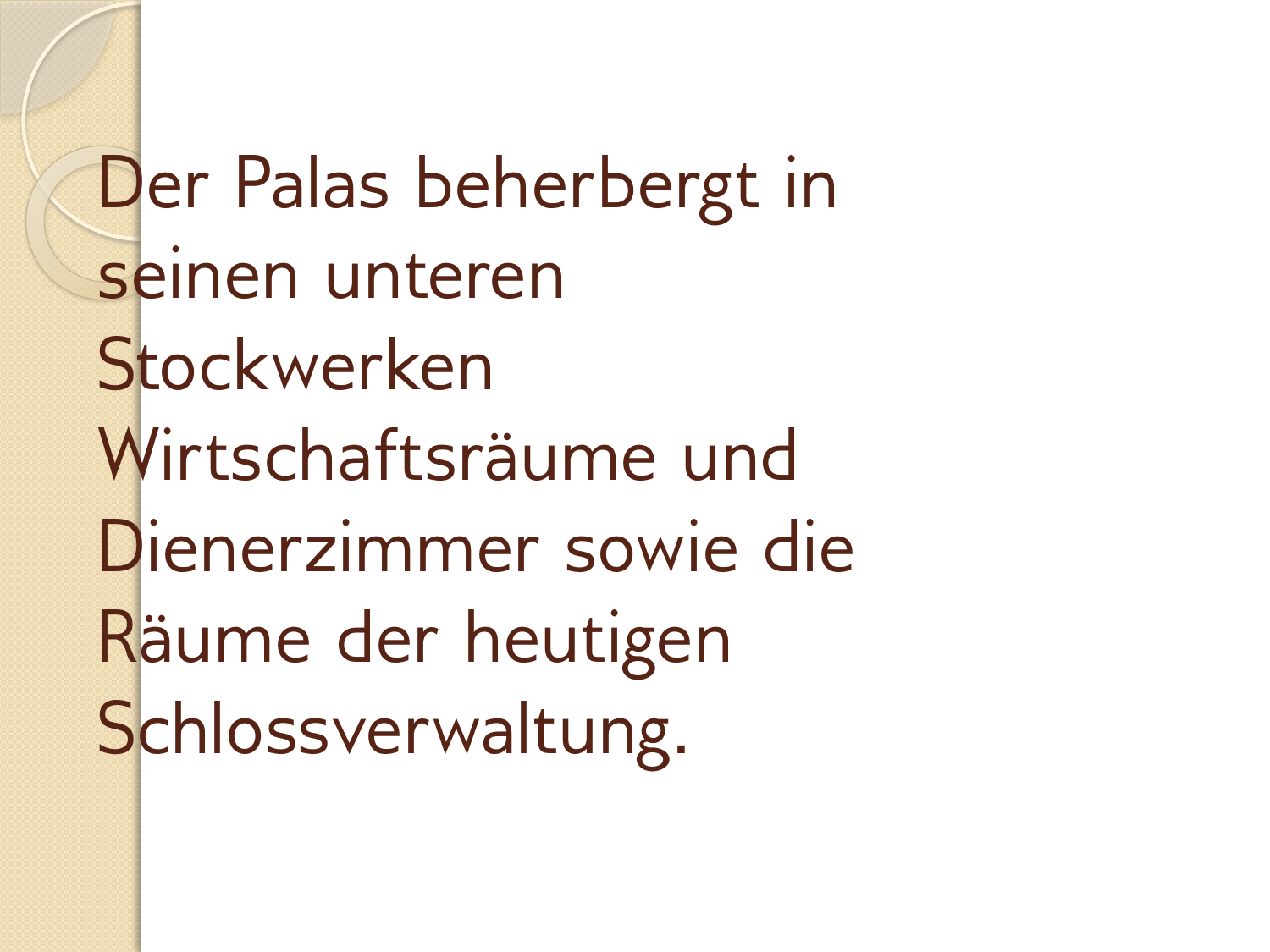

# Der Palas beherbergt in seinen unteren Stockwerken Wirtschaftsräume und Dienerzimmer sowie die Räume der heutigen Schlossverwaltung.